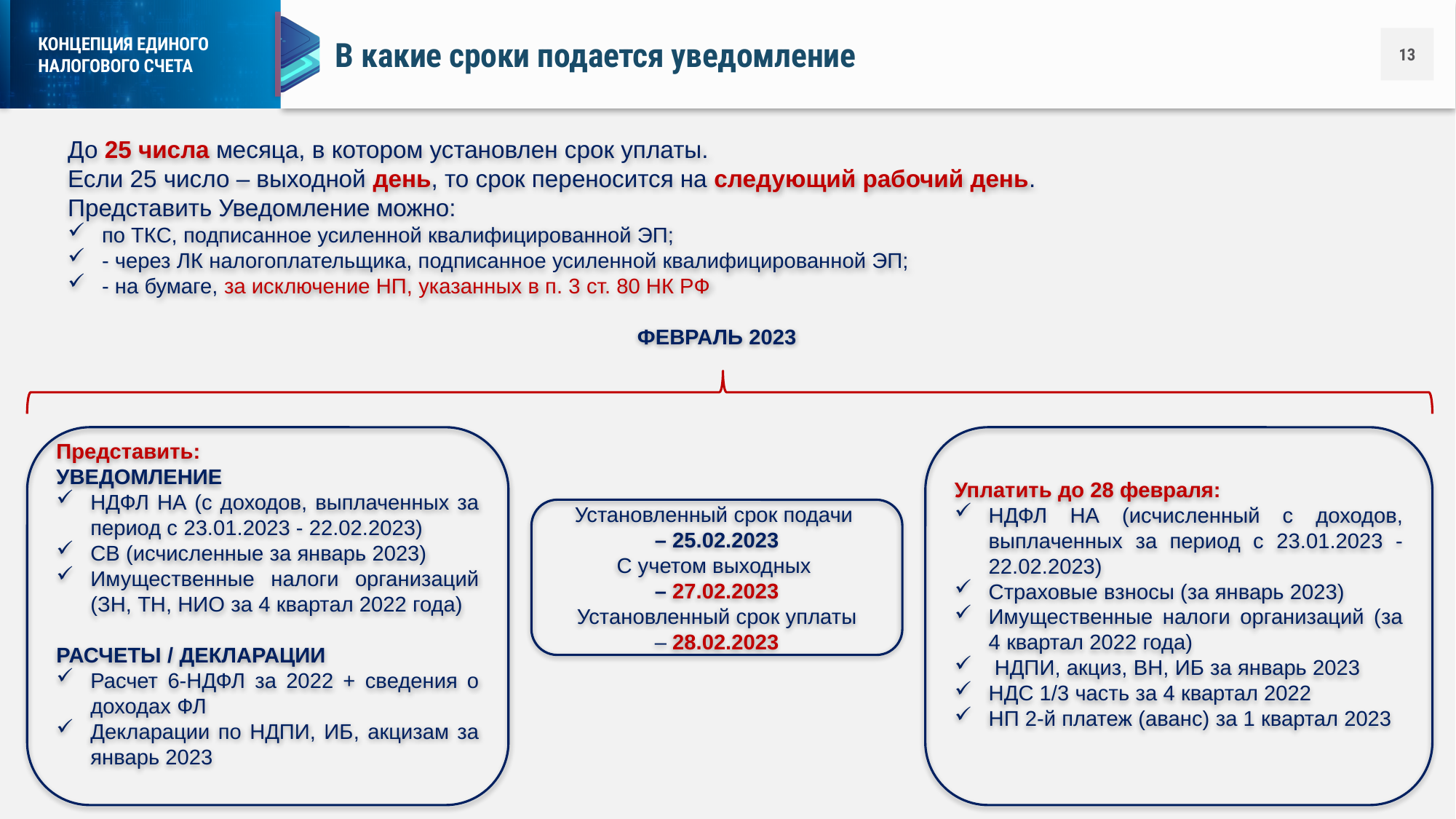

В какие сроки подается уведомление
До 25 числа месяца, в котором установлен срок уплаты.
Если 25 число – выходной день, то срок переносится на следующий рабочий день.
Представить Уведомление можно:
по ТКС, подписанное усиленной квалифицированной ЭП;
- через ЛК налогоплательщика, подписанное усиленной квалифицированной ЭП;
- на бумаге, за исключение НП, указанных в п. 3 ст. 80 НК РФ
ФЕВРАЛЬ 2023
Представить:
УВЕДОМЛЕНИЕ
НДФЛ НА (с доходов, выплаченных за период с 23.01.2023 - 22.02.2023)
СВ (исчисленные за январь 2023)
Имущественные налоги организаций (ЗН, ТН, НИО за 4 квартал 2022 года)

РАСЧЕТЫ / ДЕКЛАРАЦИИ
Расчет 6-НДФЛ за 2022 + сведения о доходах ФЛ
Декларации по НДПИ, ИБ, акцизам за январь 2023

Уплатить до 28 февраля:
НДФЛ НА (исчисленный с доходов, выплаченных за период с 23.01.2023 - 22.02.2023)
Страховые взносы (за январь 2023)
Имущественные налоги организаций (за 4 квартал 2022 года)
 НДПИ, акциз, ВН, ИБ за январь 2023
НДС 1/3 часть за 4 квартал 2022
НП 2-й платеж (аванс) за 1 квартал 2023

Установленный срок подачи
– 25.02.2023
С учетом выходных
– 27.02.2023
Установленный срок уплаты
– 28.02.2023